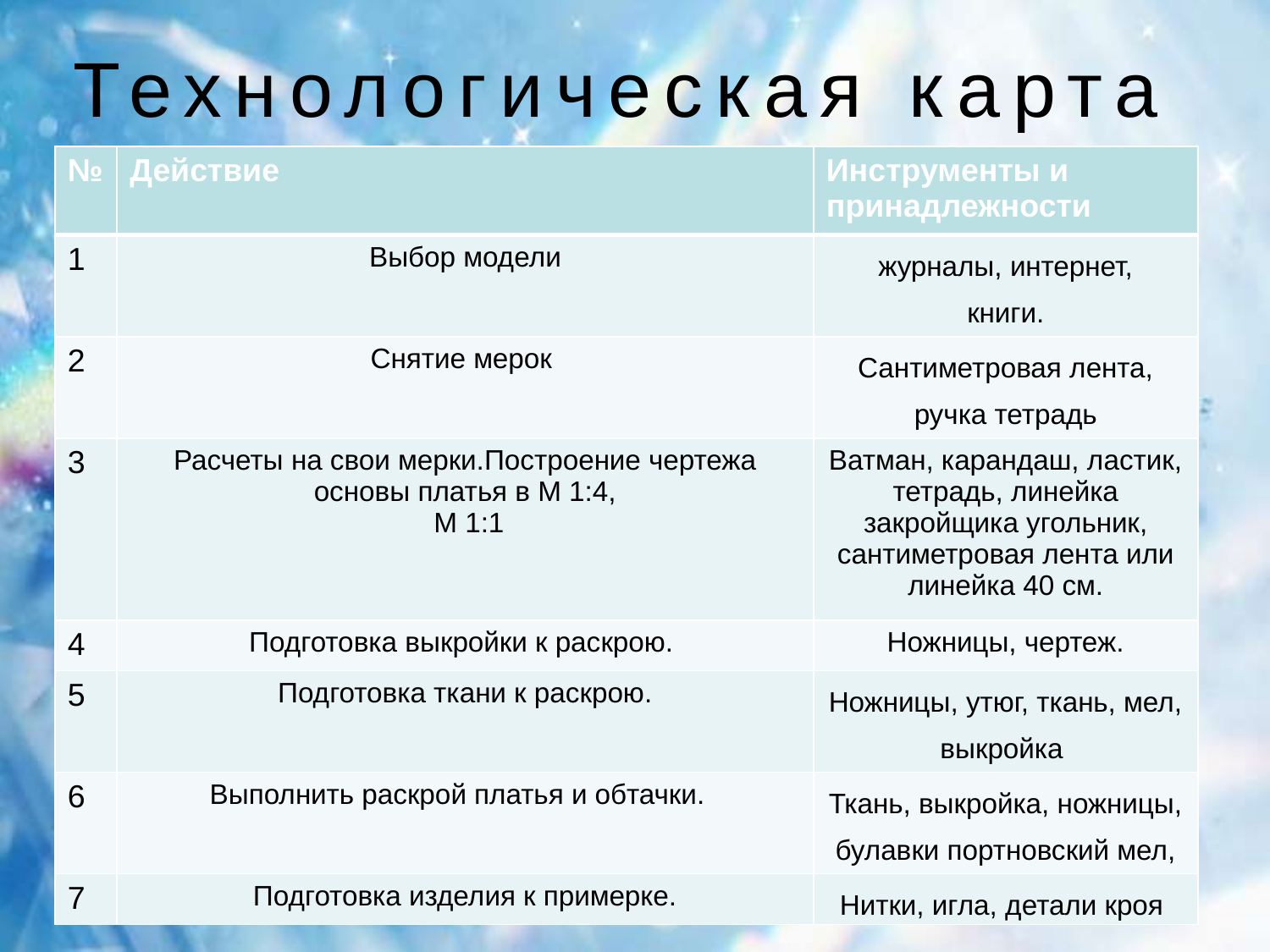

Технологическая карта
| № | Действие | Инструменты и принадлежности |
| --- | --- | --- |
| 1 | Выбор модели | журналы, интернет, книги. |
| 2 | Снятие мерок | Сантиметровая лента, ручка тетрадь |
| 3 | Расчеты на свои мерки.Построение чертежа основы платья в М 1:4, М 1:1 | Ватман, карандаш, ластик, тетрадь, линейка закройщика угольник, сантиметровая лента или линейка 40 см. |
| 4 | Подготовка выкройки к раскрою. | Ножницы, чертеж. |
| 5 | Подготовка ткани к раскрою. | Ножницы, утюг, ткань, мел, выкройка |
| 6 | Выполнить раскрой платья и обтачки. | Ткань, выкройка, ножницы, булавки портновский мел, |
| 7 | Подготовка изделия к примерке. | Нитки, игла, детали кроя |